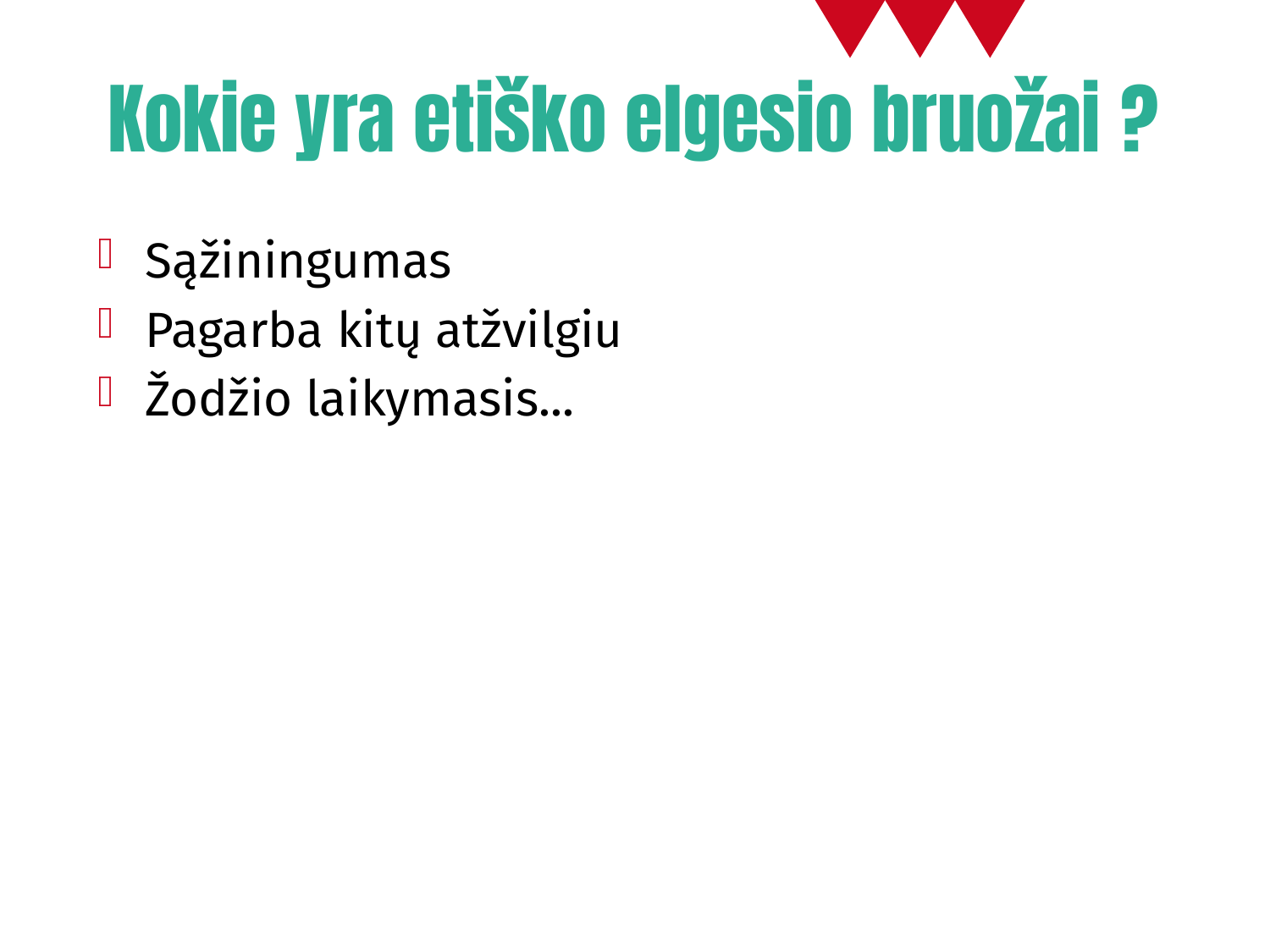

# Kokie yra etiško elgesio bruožai ?
Sąžiningumas
Pagarba kitų atžvilgiu
Žodžio laikymasis...